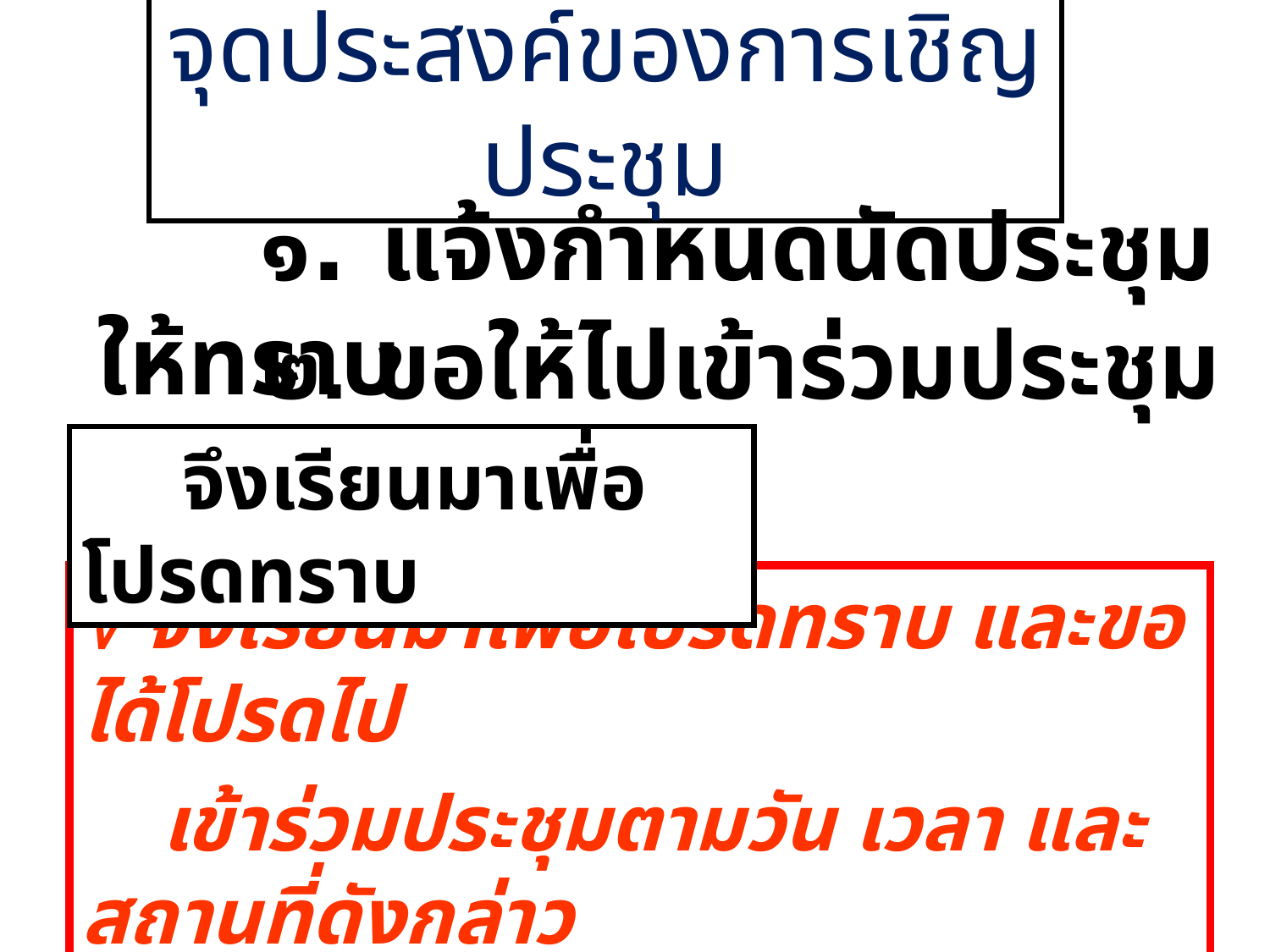

# จุดประสงค์ของการเชิญประชุม
          ๑. แจ้งกำหนดนัดประชุมให้ทราบ

          ๒. ขอให้ไปเข้าร่วมประชุม
     จึงเรียนมาเพื่อโปรดทราบ
√ จึงเรียนมาเพื่อโปรดทราบ และขอได้โปรดไป
    เข้าร่วมประชุมตามวัน เวลา และสถานที่ดังกล่าว
    ข้างต้นต่อไปด้วย  จักขอบคุณมาก